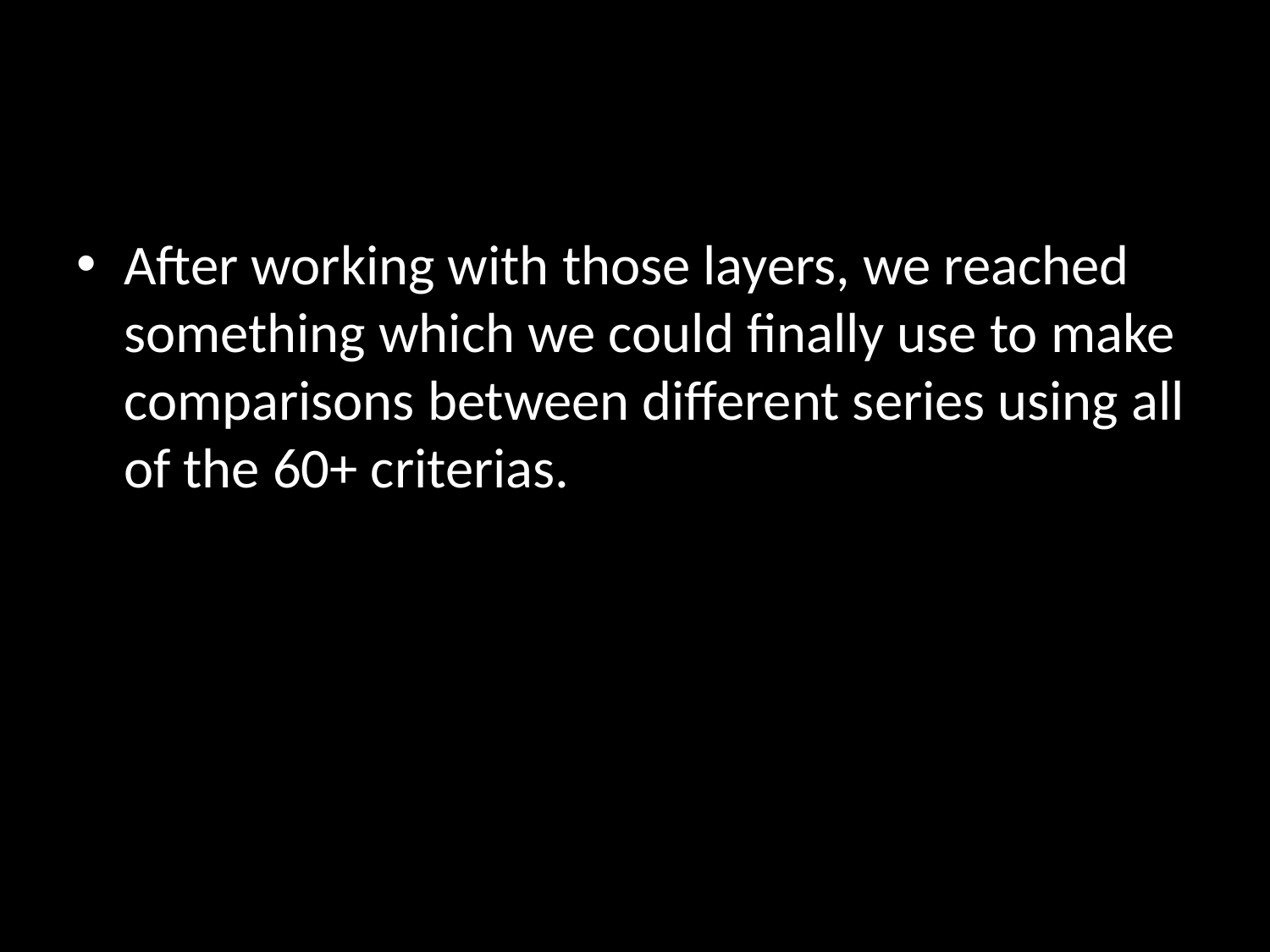

After working with those layers, we reached something which we could finally use to make comparisons between different series using all of the 60+ criterias.